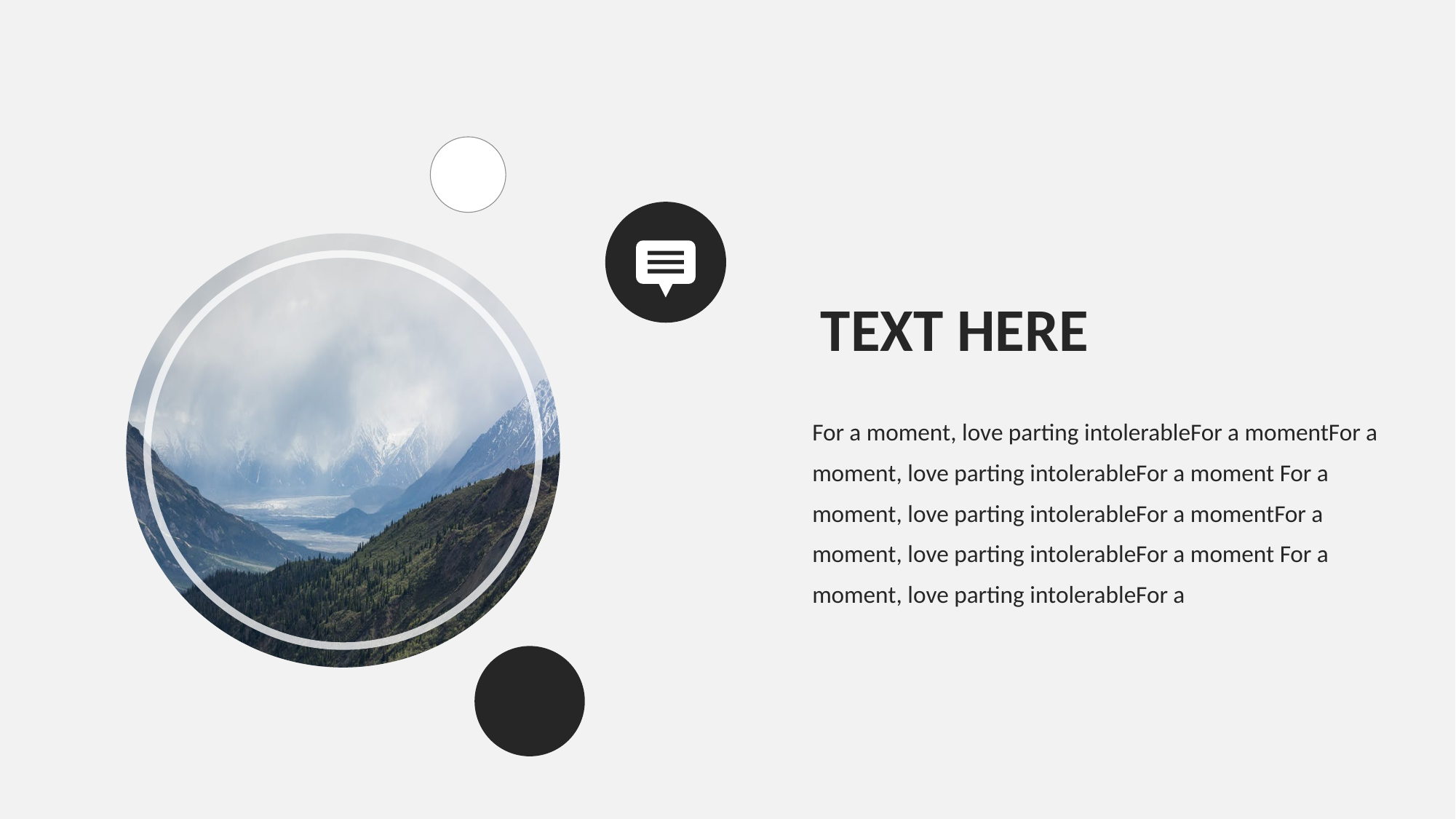

TEXT HERE
For a moment, love parting intolerableFor a momentFor a moment, love parting intolerableFor a moment For a moment, love parting intolerableFor a momentFor a moment, love parting intolerableFor a moment For a moment, love parting intolerableFor a